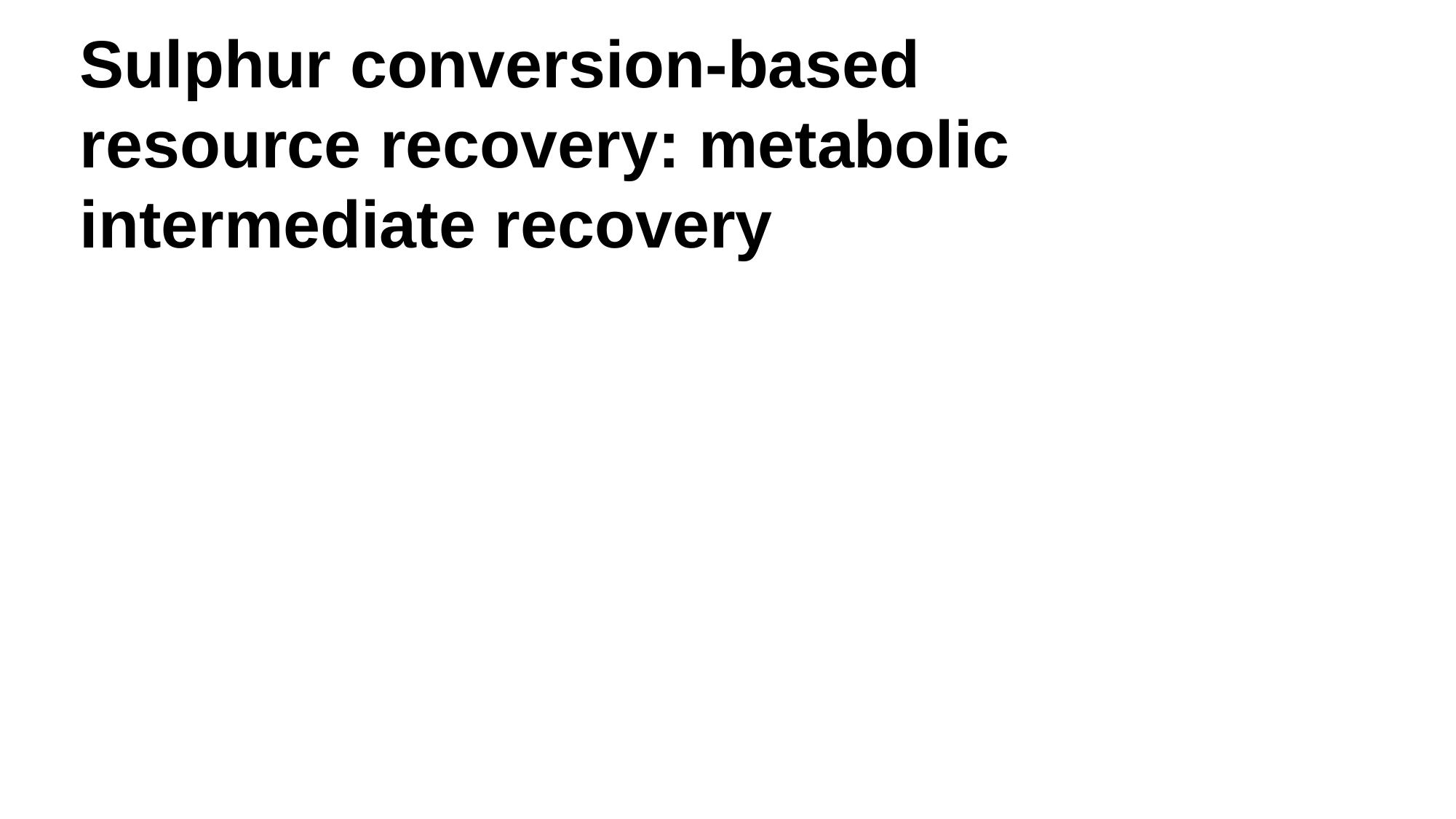

Sulphur conversion-based resource recovery: metabolic intermediate recovery